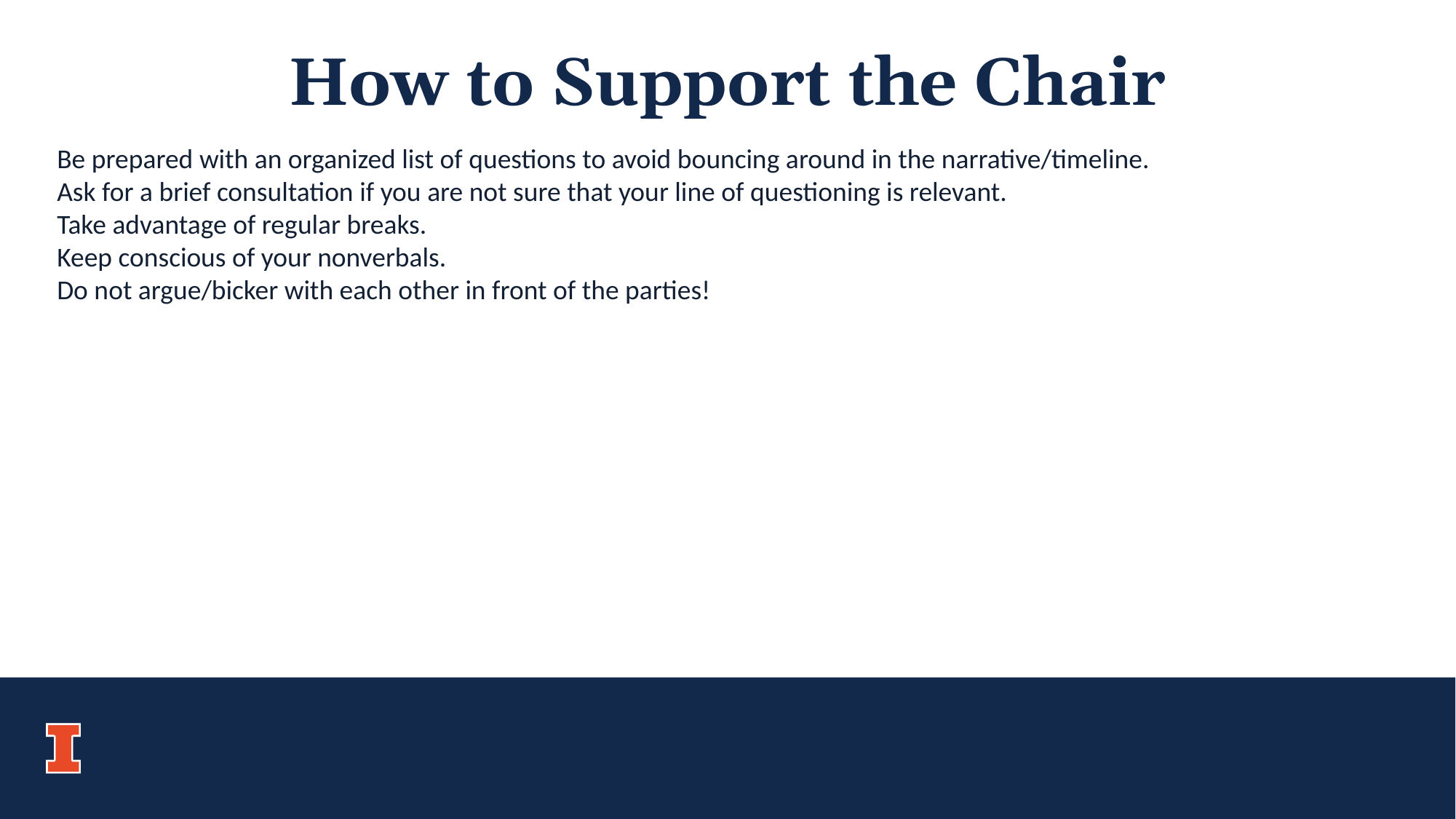

How to Support the Chair
Be prepared with an organized list of questions to avoid bouncing around in the narrative/timeline.
Ask for a brief consultation if you are not sure that your line of questioning is relevant.
Take advantage of regular breaks.
Keep conscious of your nonverbals.
Do not argue/bicker with each other in front of the parties!